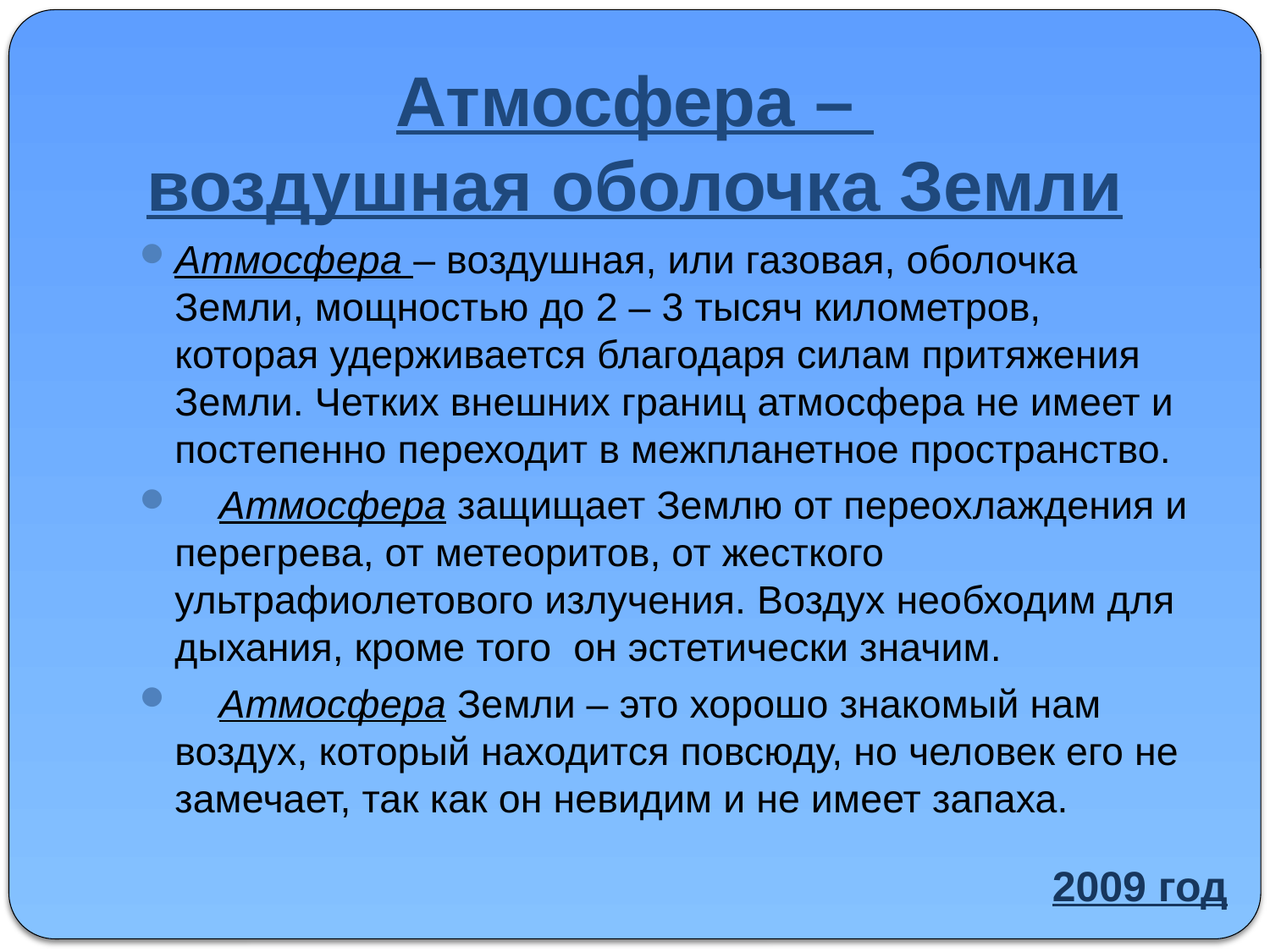

# Атмосфера – воздушная оболочка Земли
Атмосфера – воздушная, или газовая, оболочка Земли, мощностью до 2 – 3 тысяч километров, которая удерживается благодаря силам притяжения Земли. Четких внешних границ атмосфера не имеет и постепенно переходит в межпланетное пространство.
    Атмосфера защищает Землю от переохлаждения и перегрева, от метеоритов, от жесткого ультрафиолетового излучения. Воздух необходим для дыхания, кроме того  он эстетически значим.
    Атмосфера Земли – это хорошо знакомый нам воздух, который находится повсюду, но человек его не замечает, так как он невидим и не имеет запаха.
2009 год